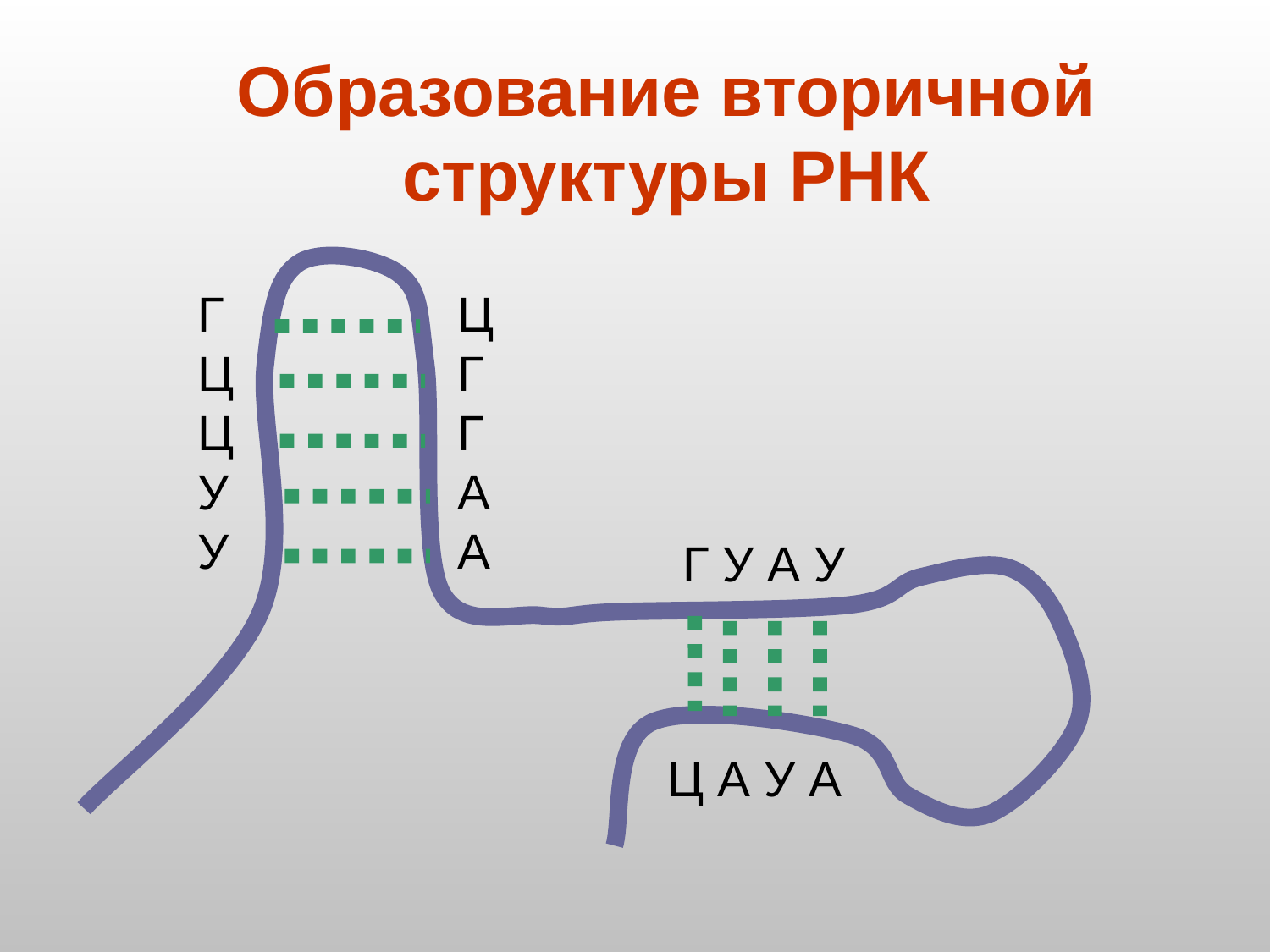

# Образование вторичной структуры РНК

Г
Ц
Ц
У
У
Ц
Г
Г
А
А

Г У А У

Ц А У А